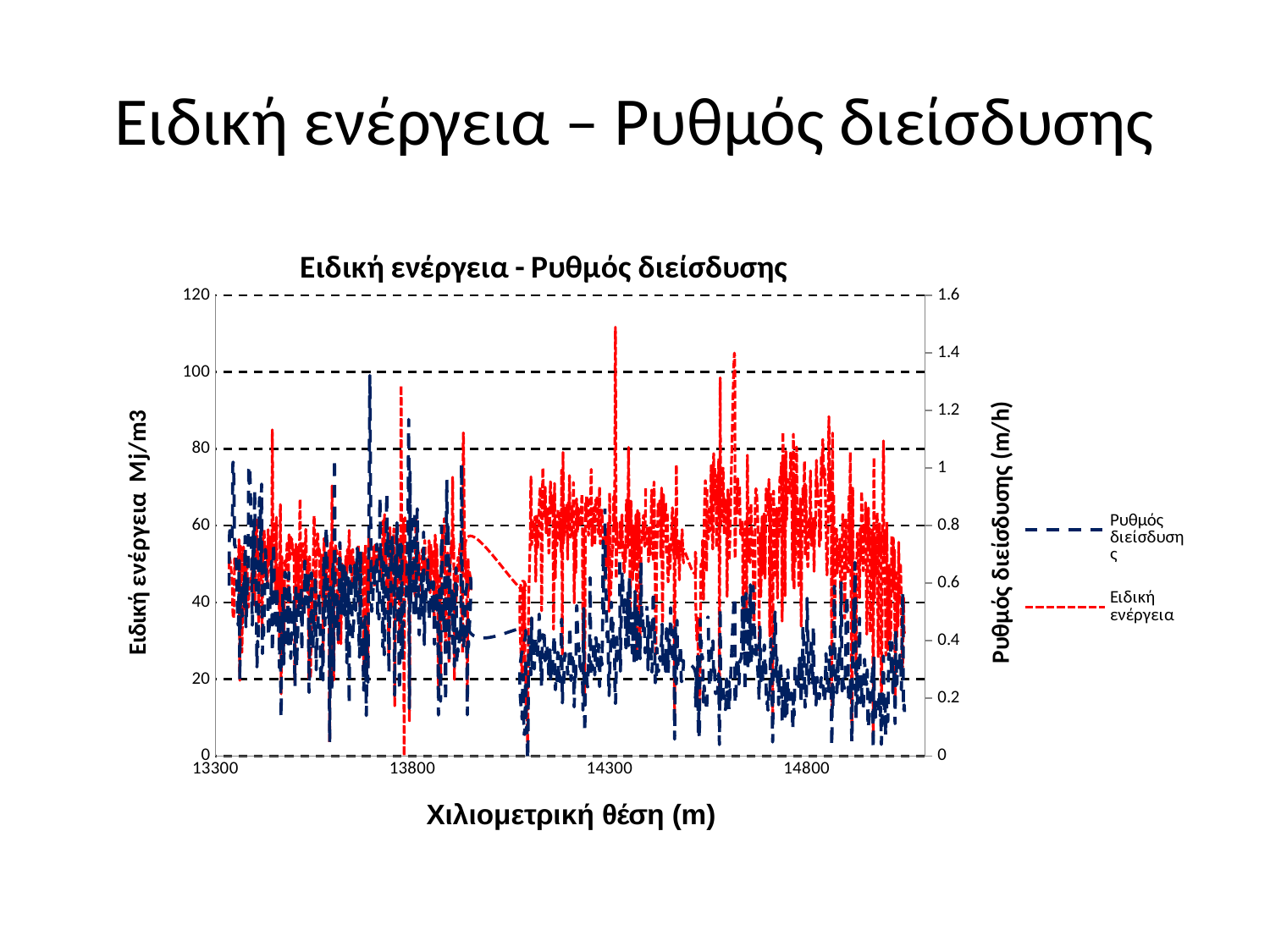

# Ειδική ενέργεια – Ρυθμός διείσδυσης

### Chart: Ειδική ενέργεια - Ρυθμός διείσδυσης

| Category |  |  |
|---|---|---|